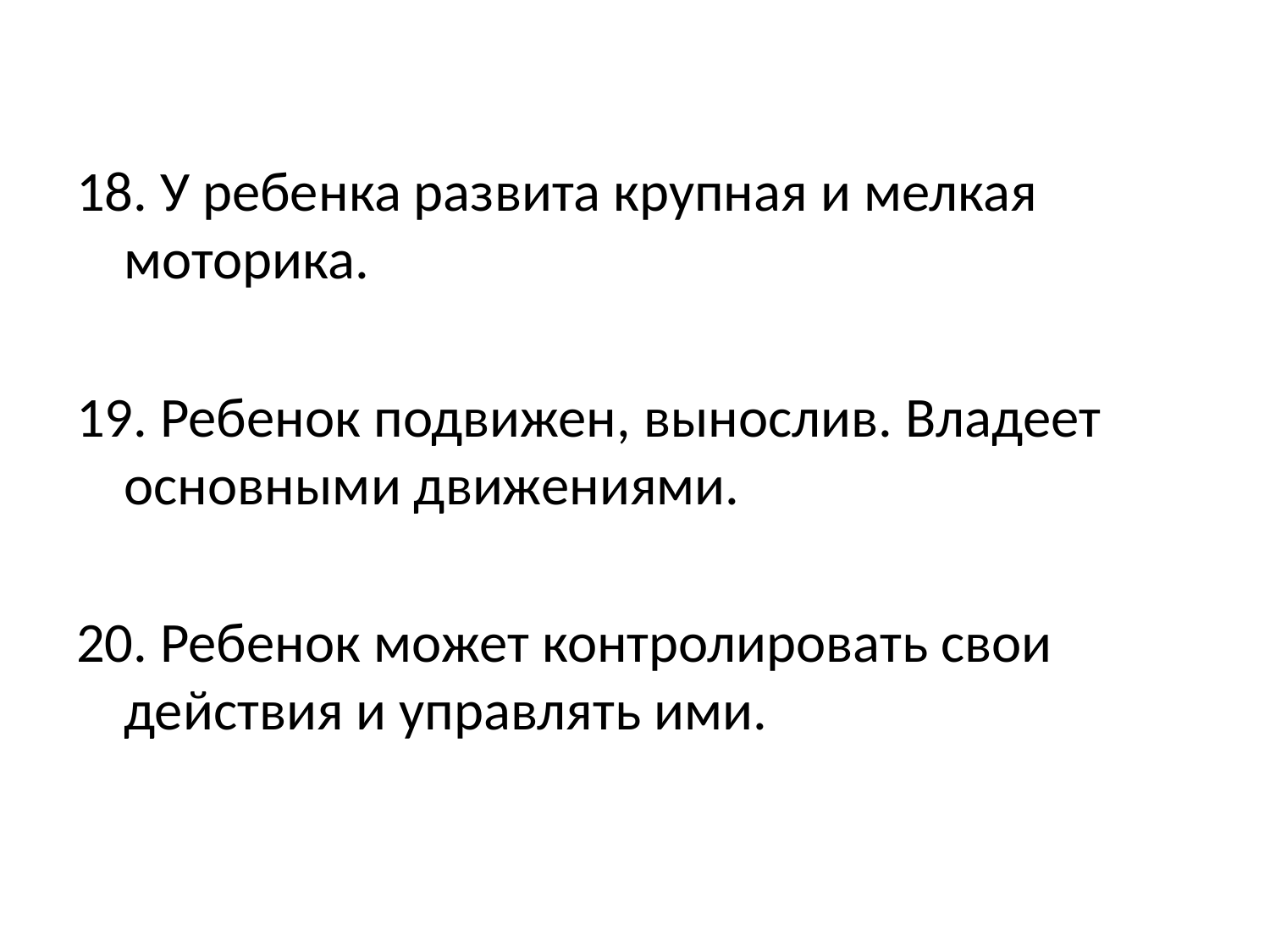

18. У ребенка развита крупная и мелкая моторика.

19. Ребенок подвижен, вынослив. Владеет основными движениями.

20. Ребенок может контролировать свои действия и управлять ими.